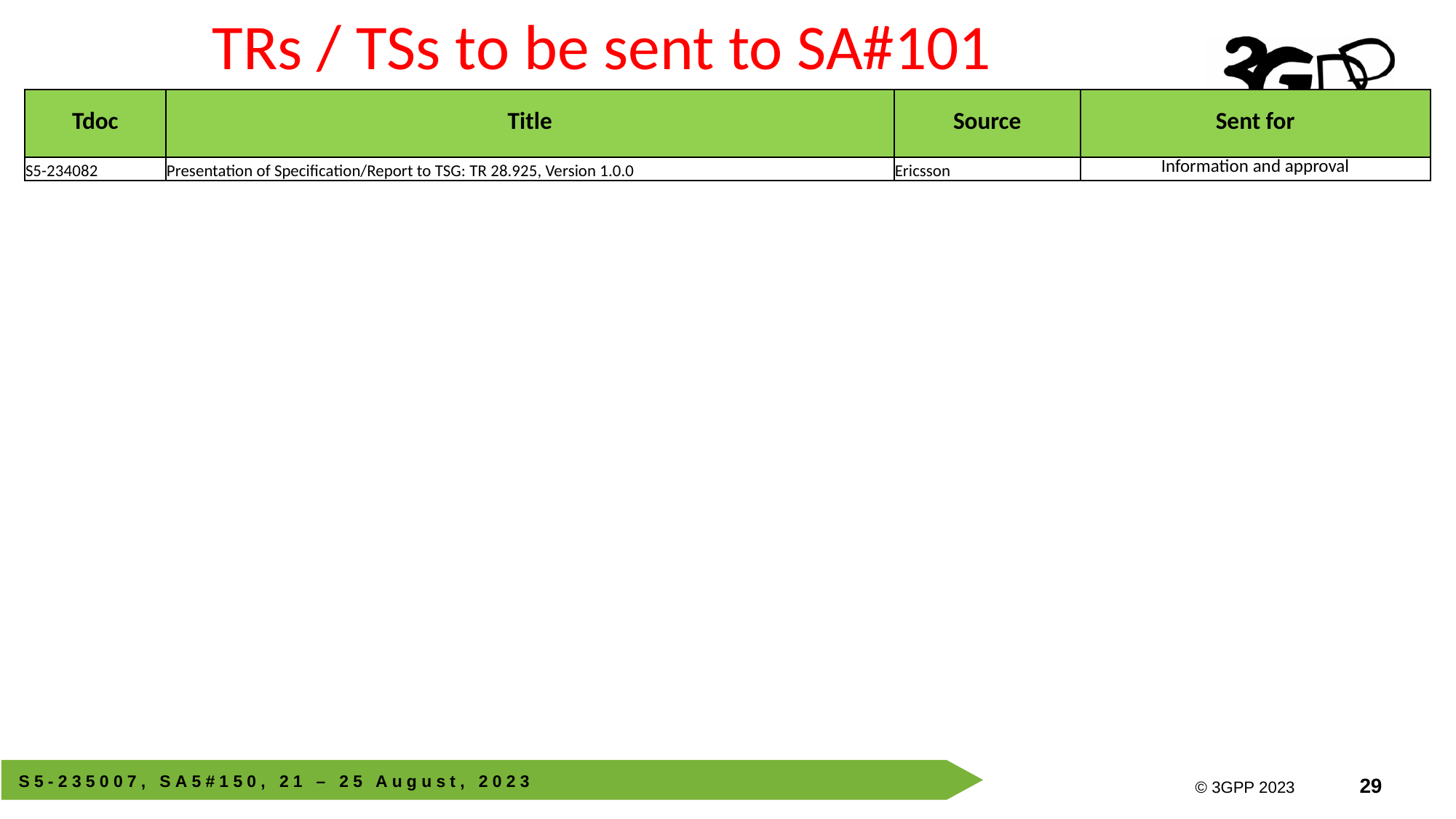

# TRs / TSs to be sent to SA#101
| Tdoc | Title | Source | Sent for |
| --- | --- | --- | --- |
| S5-234082 | Presentation of Specification/Report to TSG: TR 28.925, Version 1.0.0 | Ericsson | Information and approval |